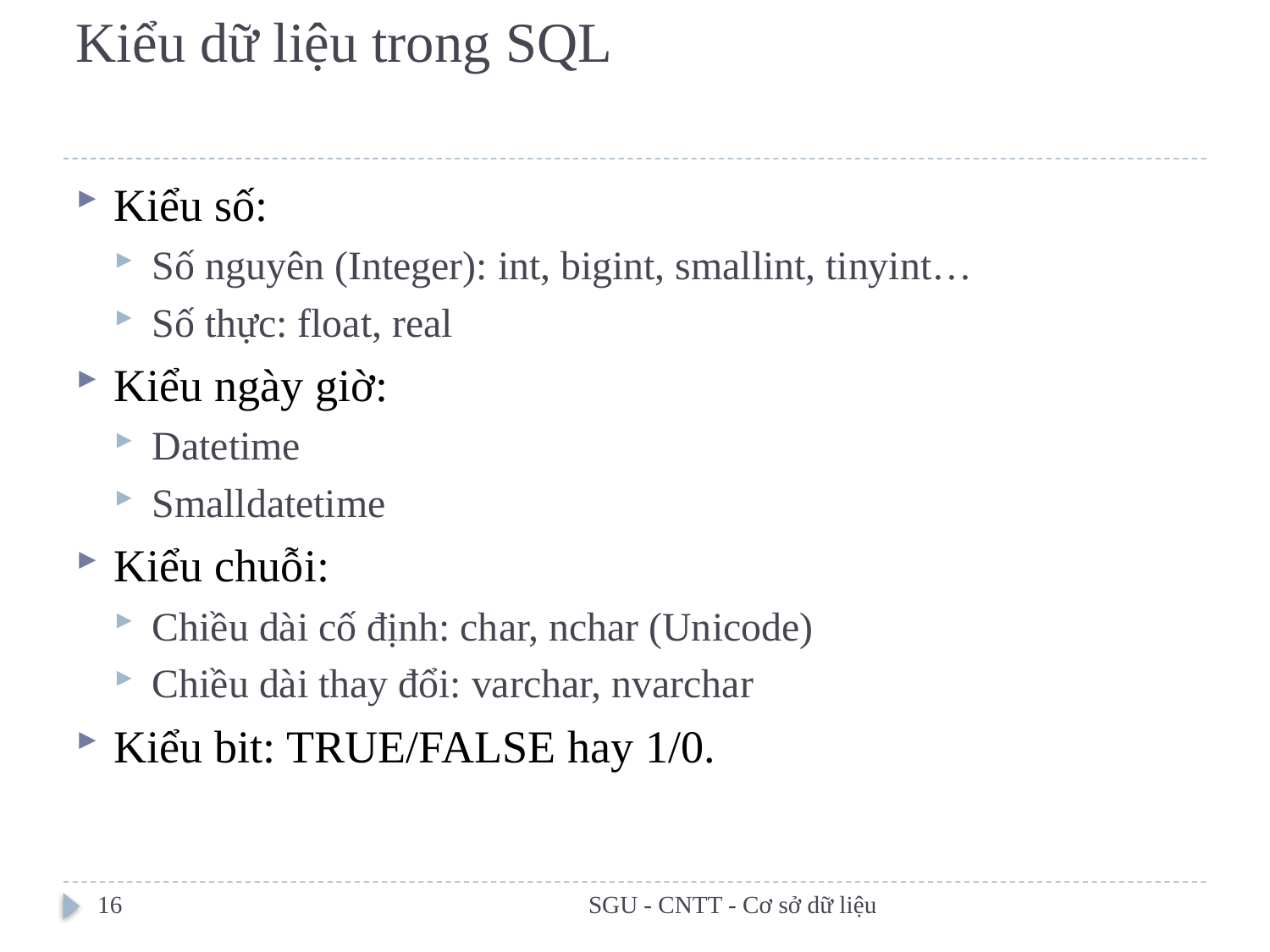

# Kiểu dữ liệu trong SQL
Kiểu số:
Số nguyên (Integer): int, bigint, smallint, tinyint…
Số thực: float, real
Kiểu ngày giờ:
Datetime
Smalldatetime
Kiểu chuỗi:
Chiều dài cố định: char, nchar (Unicode)
Chiều dài thay đổi: varchar, nvarchar
Kiểu bit: TRUE/FALSE hay 1/0.
16
SGU - CNTT - Cơ sở dữ liệu